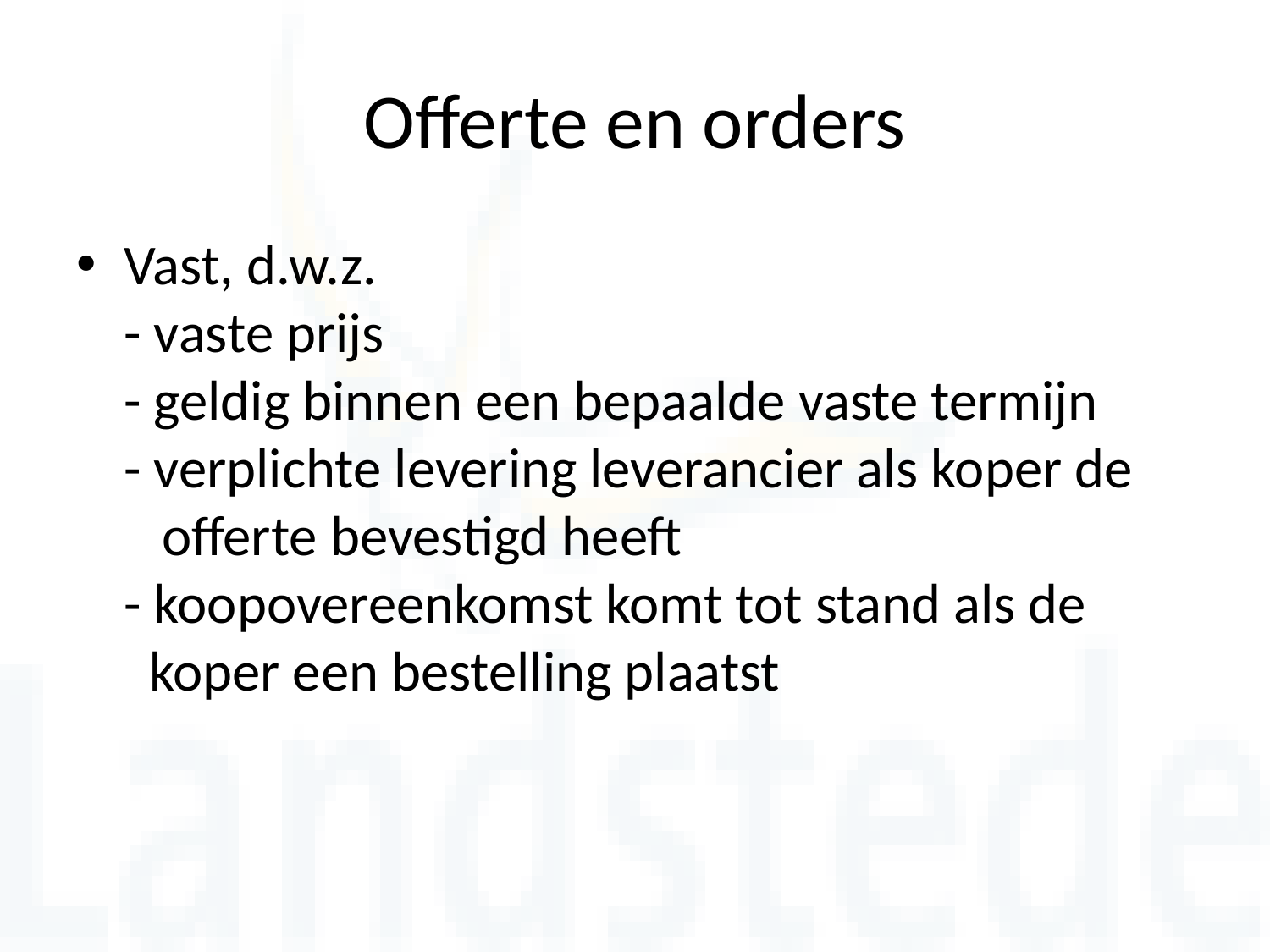

# Offerte en orders
Vast, d.w.z.
- vaste prijs
- geldig binnen een bepaalde vaste termijn
- verplichte levering leverancier als koper de
   offerte bevestigd heeft
- koopovereenkomst komt tot stand als de
  koper een bestelling plaatst